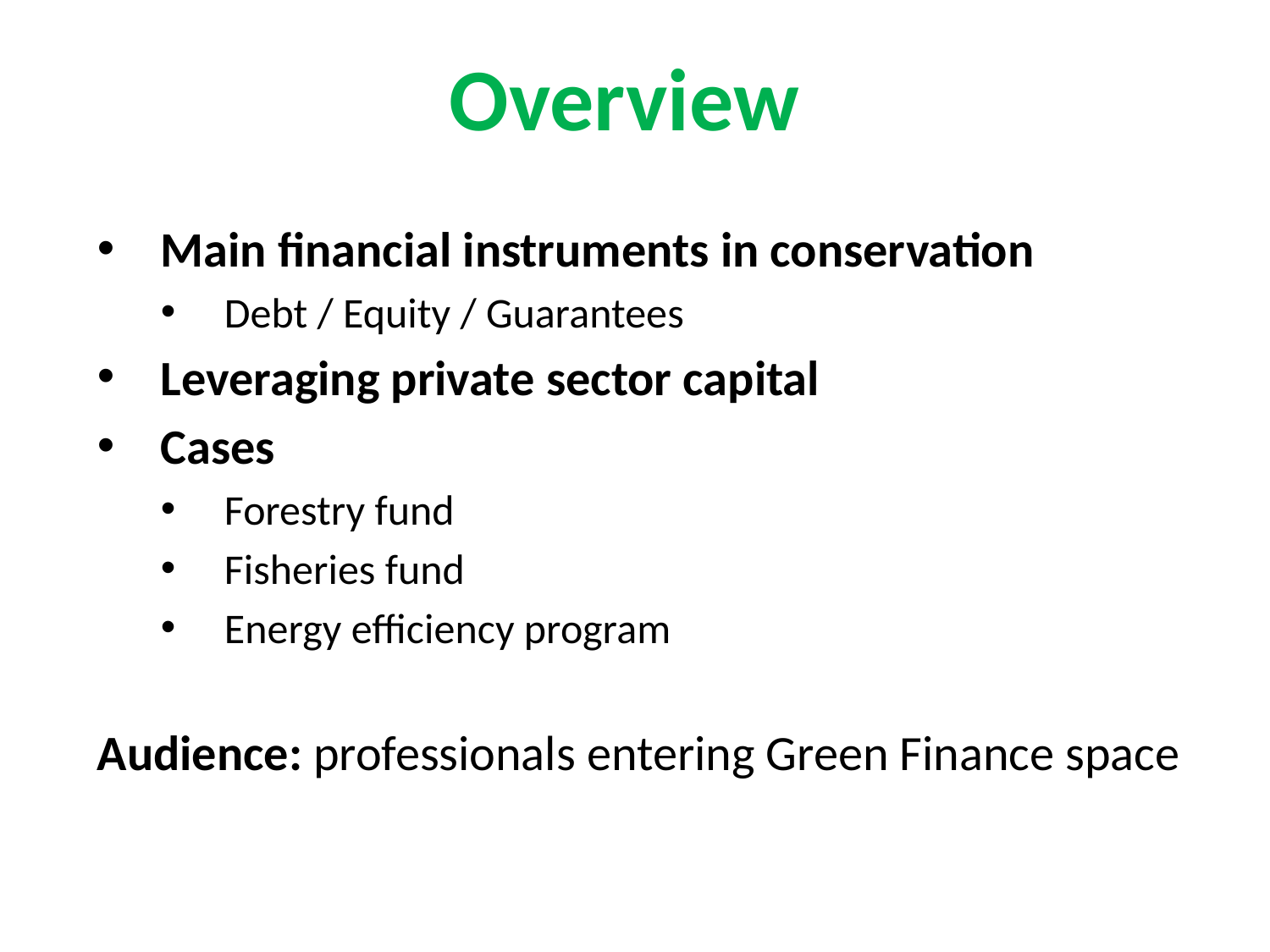

# Overview
Main financial instruments in conservation
Debt / Equity / Guarantees
Leveraging private sector capital
Cases
Forestry fund
Fisheries fund
Energy efficiency program

Audience: professionals entering Green Finance space